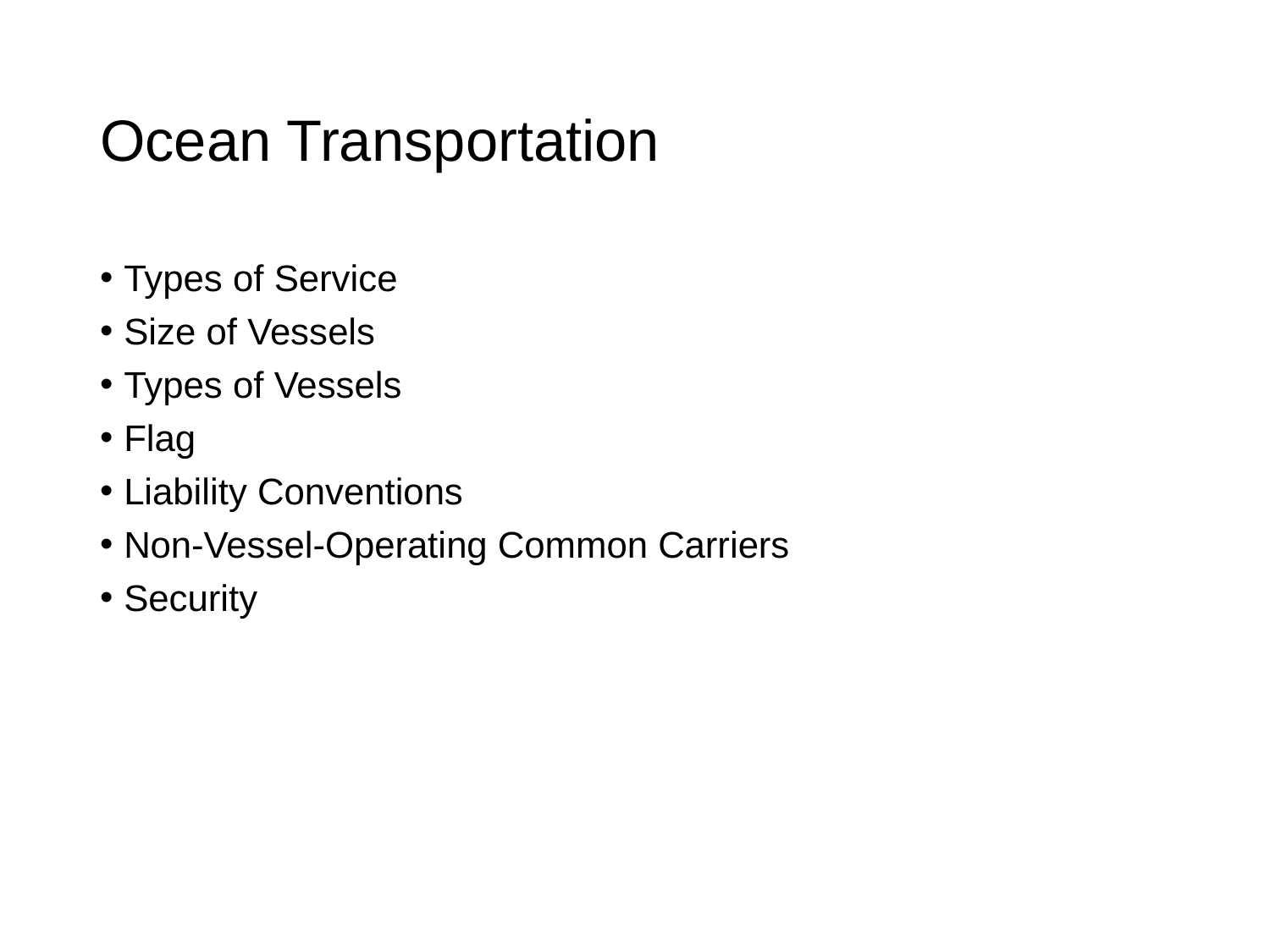

# Ocean Transportation
Types of Service
Size of Vessels
Types of Vessels
Flag
Liability Conventions
Non-Vessel-Operating Common Carriers
Security